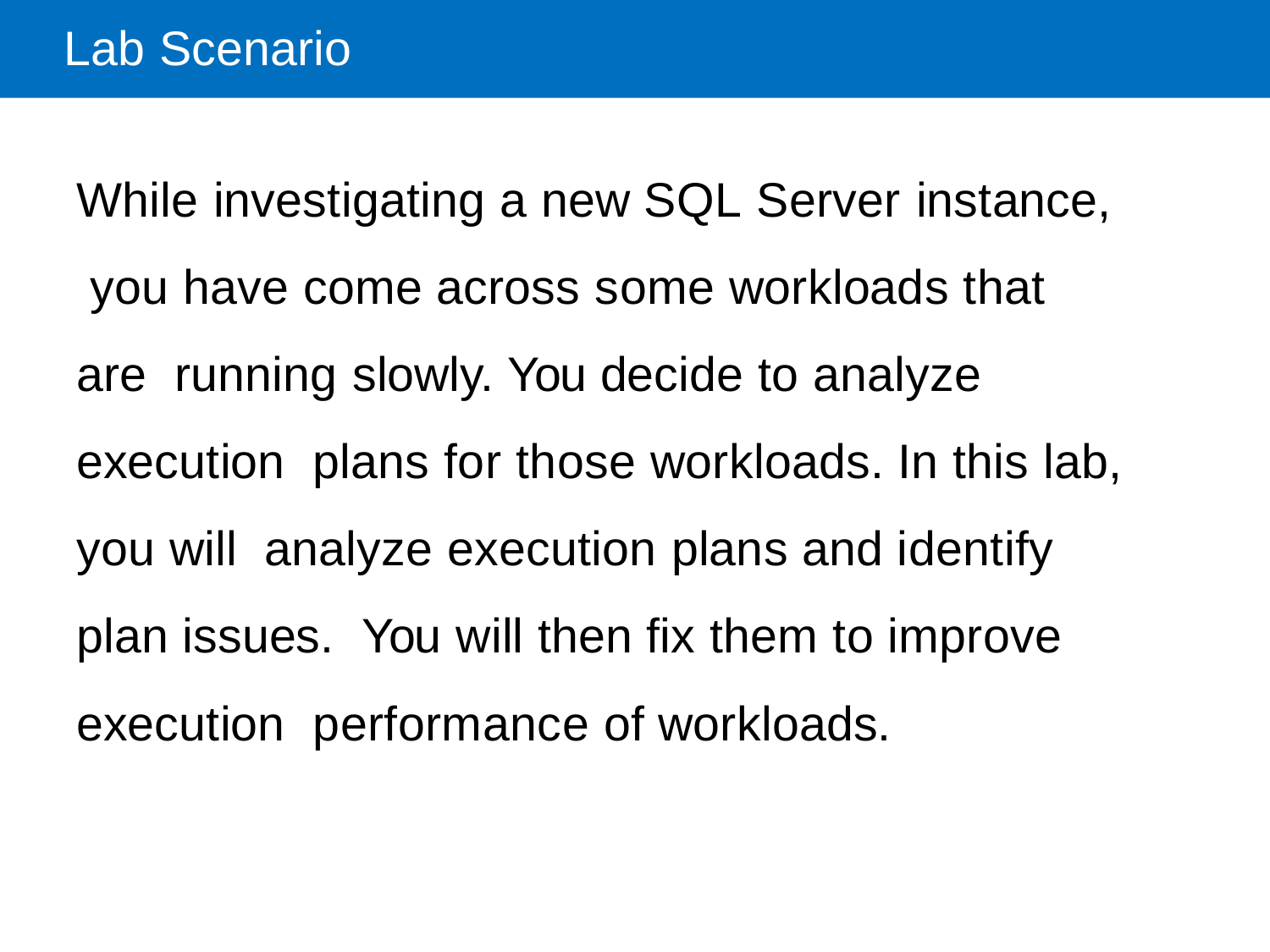

Lab Scenario

While investigating a new SQL Server instance,  you have come across some workloads that are  running slowly. You decide to analyze execution  plans for those workloads. In this lab, you will  analyze execution plans and identify plan issues.  You will then fix them to improve execution  performance of workloads.